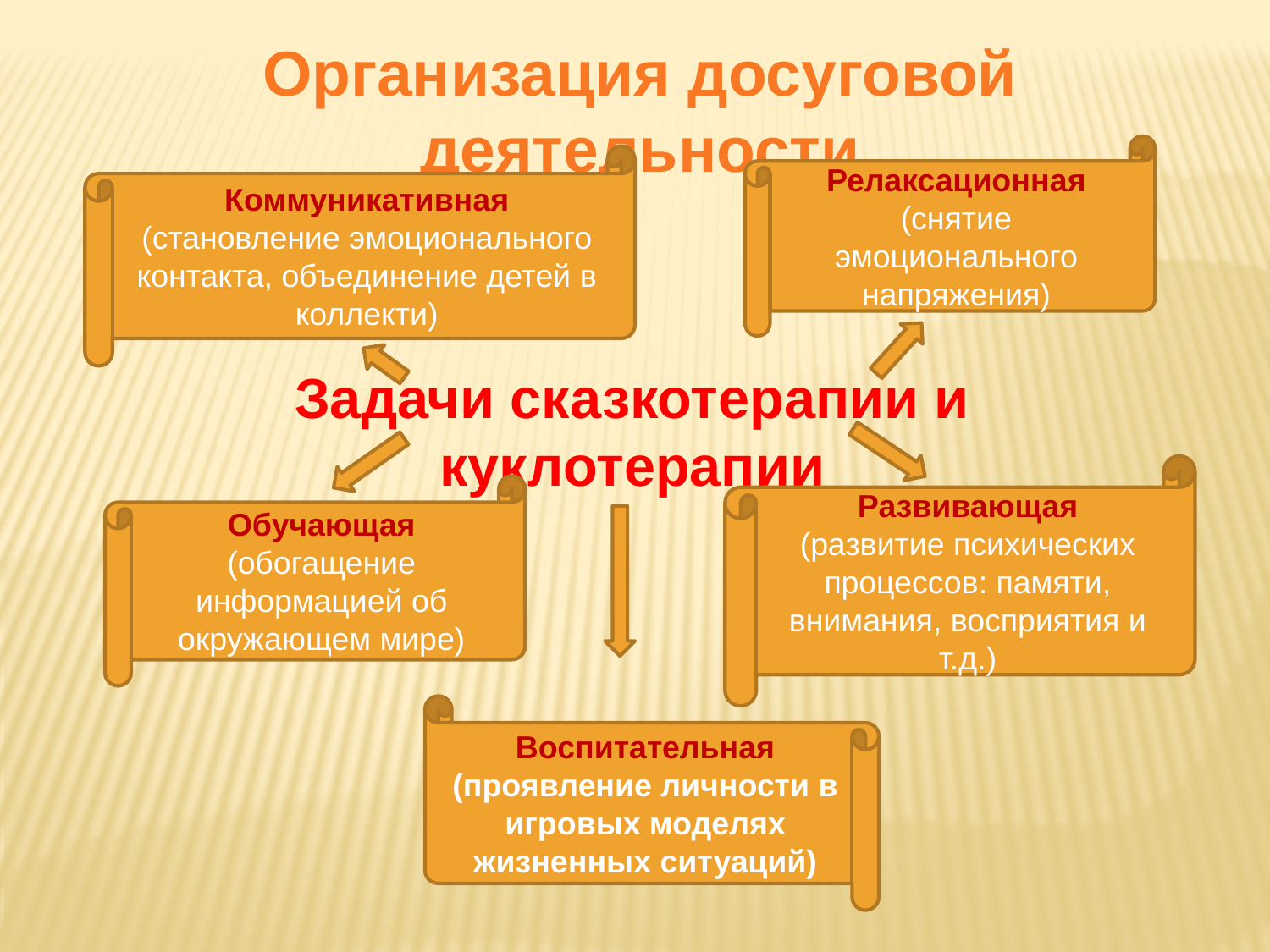

Организация досуговой деятельности
Релаксационная
(снятие эмоционального напряжения)
Коммуникативная
(становление эмоционального контакта, объединение детей в коллекти)

Задачи сказкотерапии и куклотерапии

Развивающая
(развитие психических процессов: памяти, внимания, восприятия и т.д.)
Обучающая
(обогащение информацией об окружающем мире)

Воспитательная
(проявление личности в игровых моделях жизненных ситуаций)